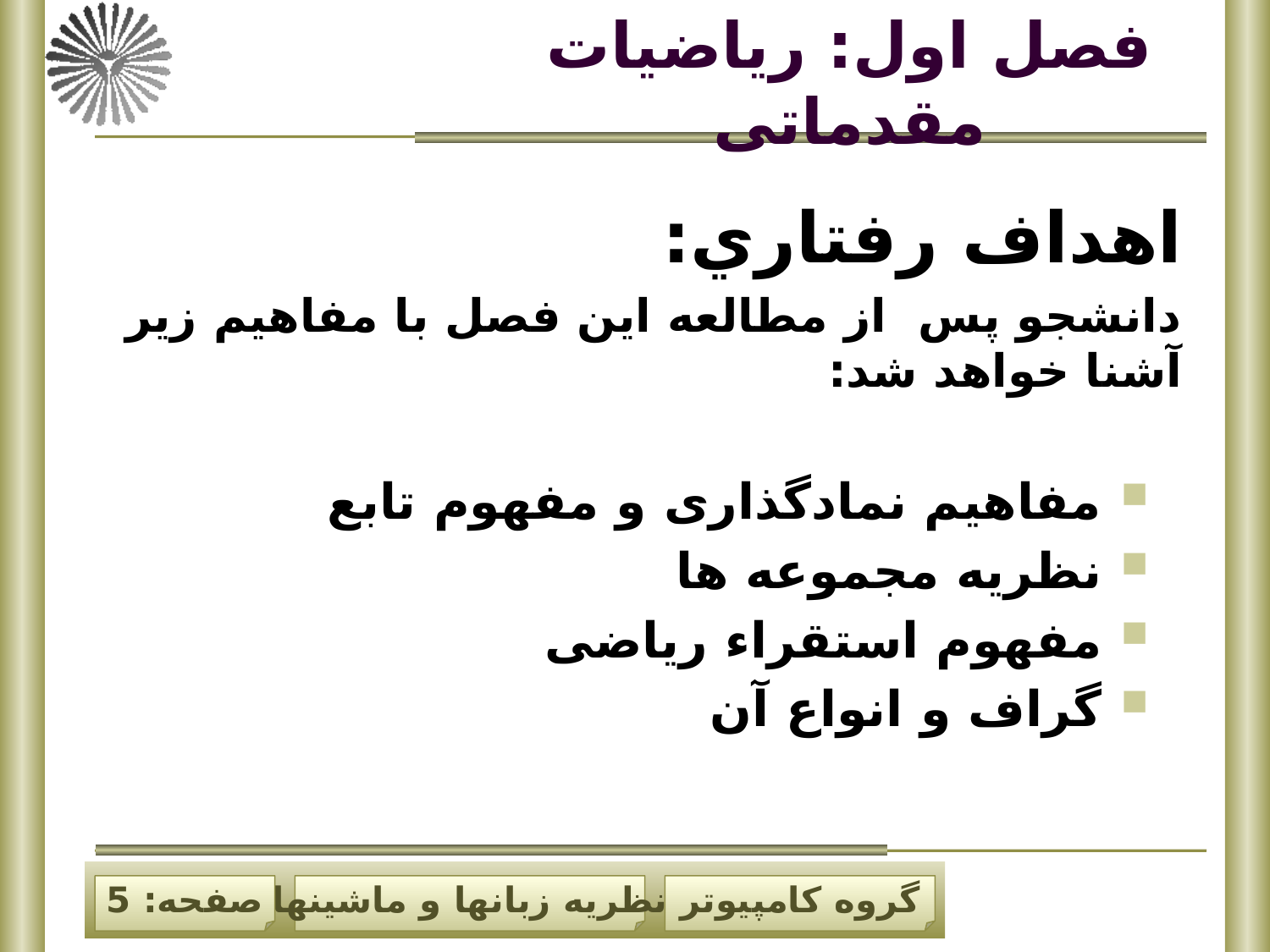

فصل اول: ریاضیات مقدماتی
اهداف رفتاري:
دانشجو پس  از مطالعه اين فصل با مفاهيم زير آشنا خواهد شد:

 مفاهیم نمادگذاری و مفهوم تابع
 نظریه مجموعه ها
 مفهوم استقراء ریاضی
 گراف و انواع آن